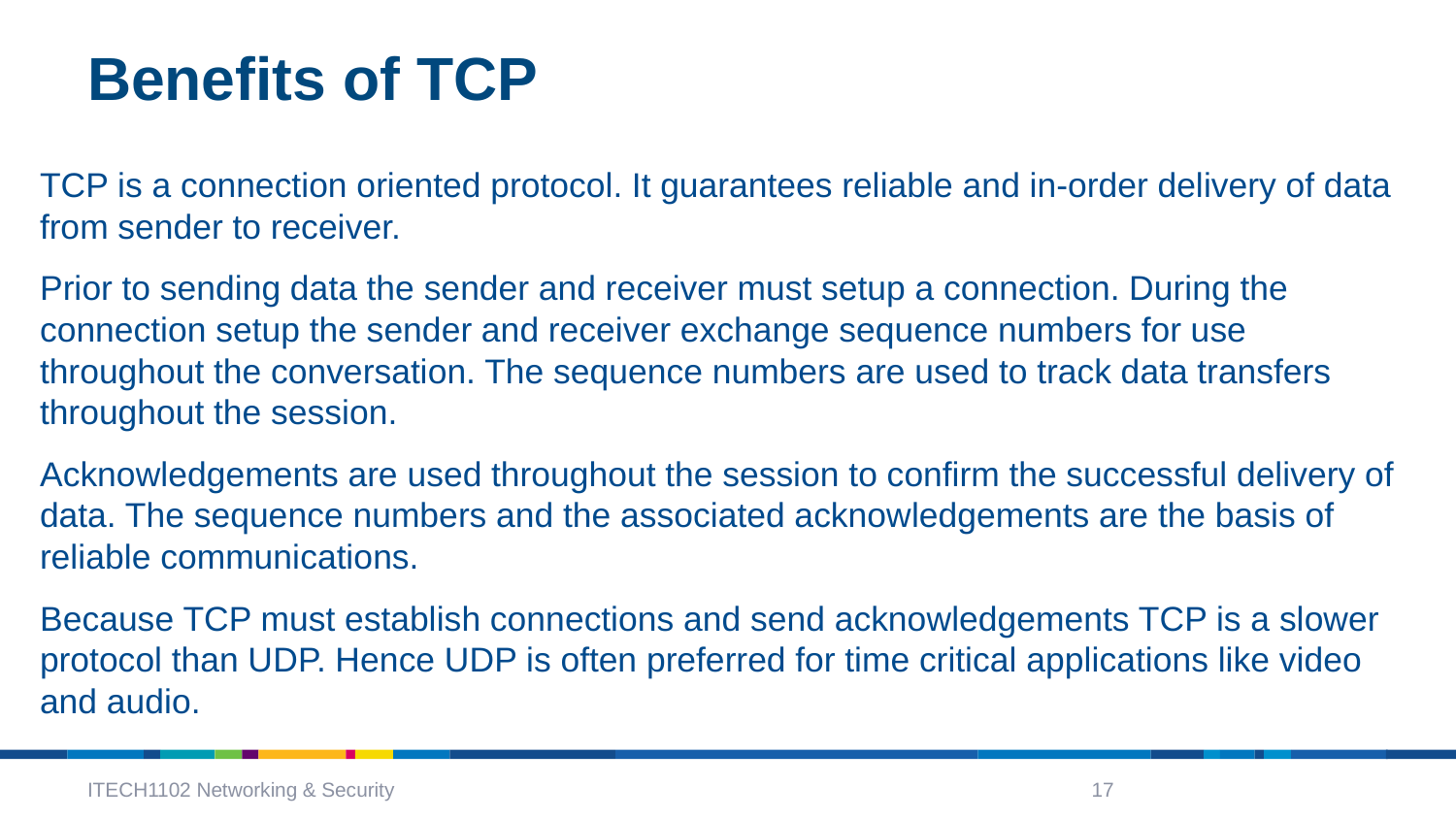

# Benefits of TCP
TCP is a connection oriented protocol. It guarantees reliable and in-order delivery of data from sender to receiver.
Prior to sending data the sender and receiver must setup a connection. During the connection setup the sender and receiver exchange sequence numbers for use throughout the conversation. The sequence numbers are used to track data transfers throughout the session.
Acknowledgements are used throughout the session to confirm the successful delivery of data. The sequence numbers and the associated acknowledgements are the basis of reliable communications.
Because TCP must establish connections and send acknowledgements TCP is a slower protocol than UDP. Hence UDP is often preferred for time critical applications like video and audio.

ITECH1102 Networking & Security
17